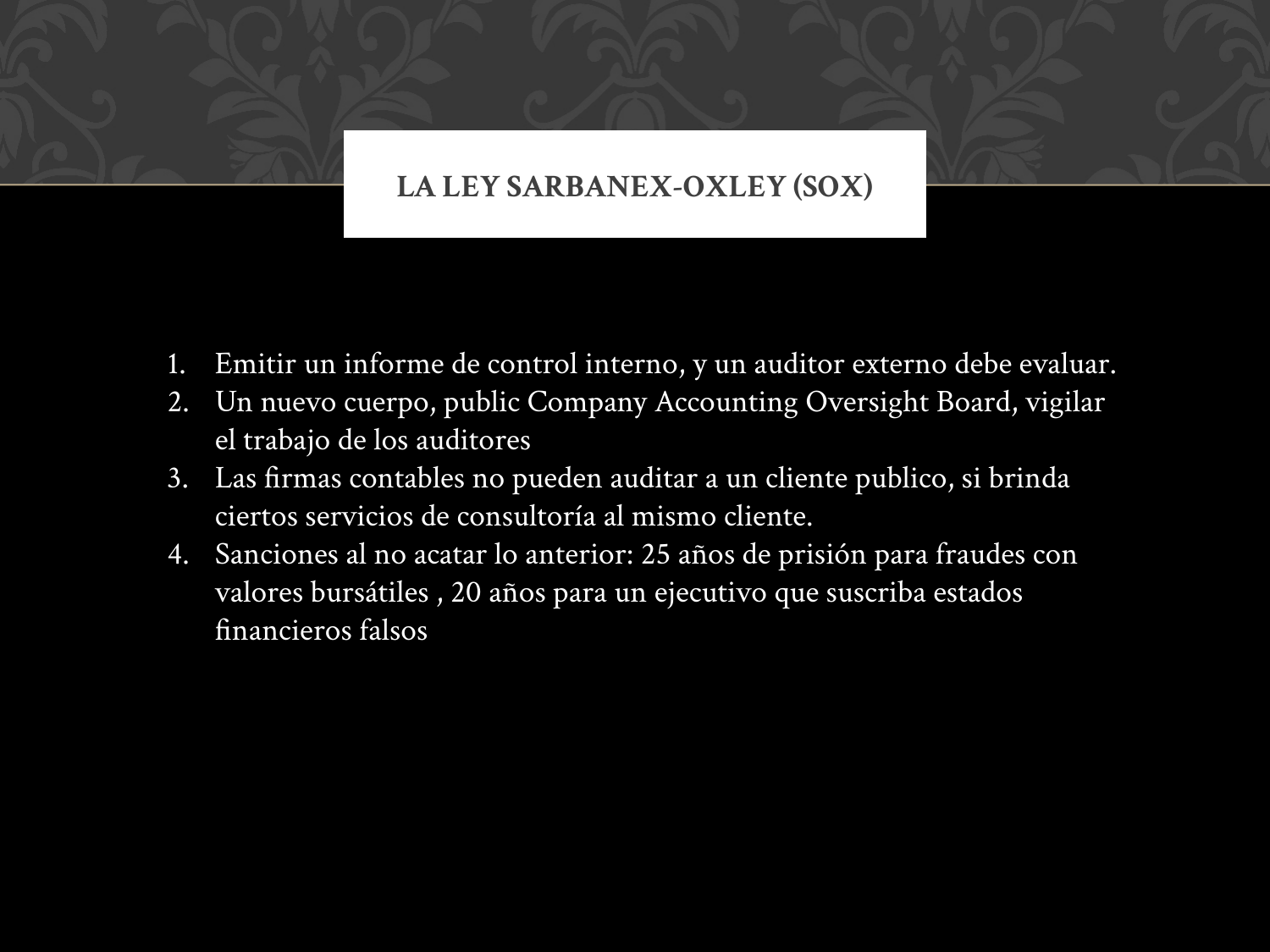

# La ley Sarbanex-Oxley (SOX)
Emitir un informe de control interno, y un auditor externo debe evaluar.
Un nuevo cuerpo, public Company Accounting Oversight Board, vigilar el trabajo de los auditores
Las firmas contables no pueden auditar a un cliente publico, si brinda ciertos servicios de consultoría al mismo cliente.
Sanciones al no acatar lo anterior: 25 años de prisión para fraudes con valores bursátiles , 20 años para un ejecutivo que suscriba estados financieros falsos